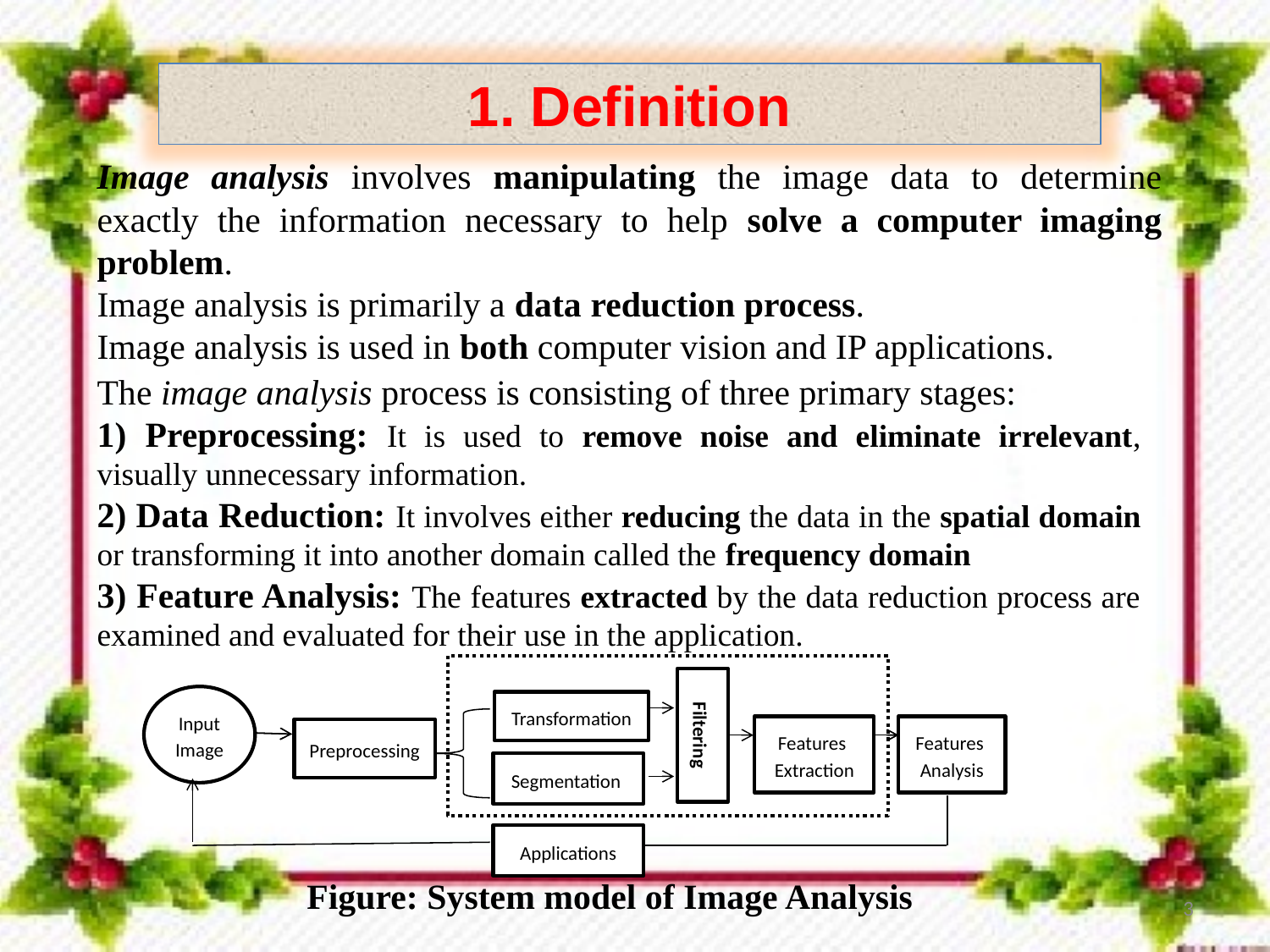

1. Definition
Image analysis involves manipulating the image data to determine exactly the information necessary to help solve a computer imaging problem.
Image analysis is primarily a data reduction process.
Image analysis is used in both computer vision and IP applications.
The image analysis process is consisting of three primary stages:
1) Preprocessing: It is used to remove noise and eliminate irrelevant, visually unnecessary information.
2) Data Reduction: It involves either reducing the data in the spatial domain or transforming it into another domain called the frequency domain
3) Feature Analysis: The features extracted by the data reduction process are examined and evaluated for their use in the application.

Filtering
Filtering
Input Image
Transformation
Transformation

Features
Extraction
Features
Extraction
Features
Analysis
Preprocessing
Segmentation
Segmentation
Applications
Figure: System model of Image Analysis
3